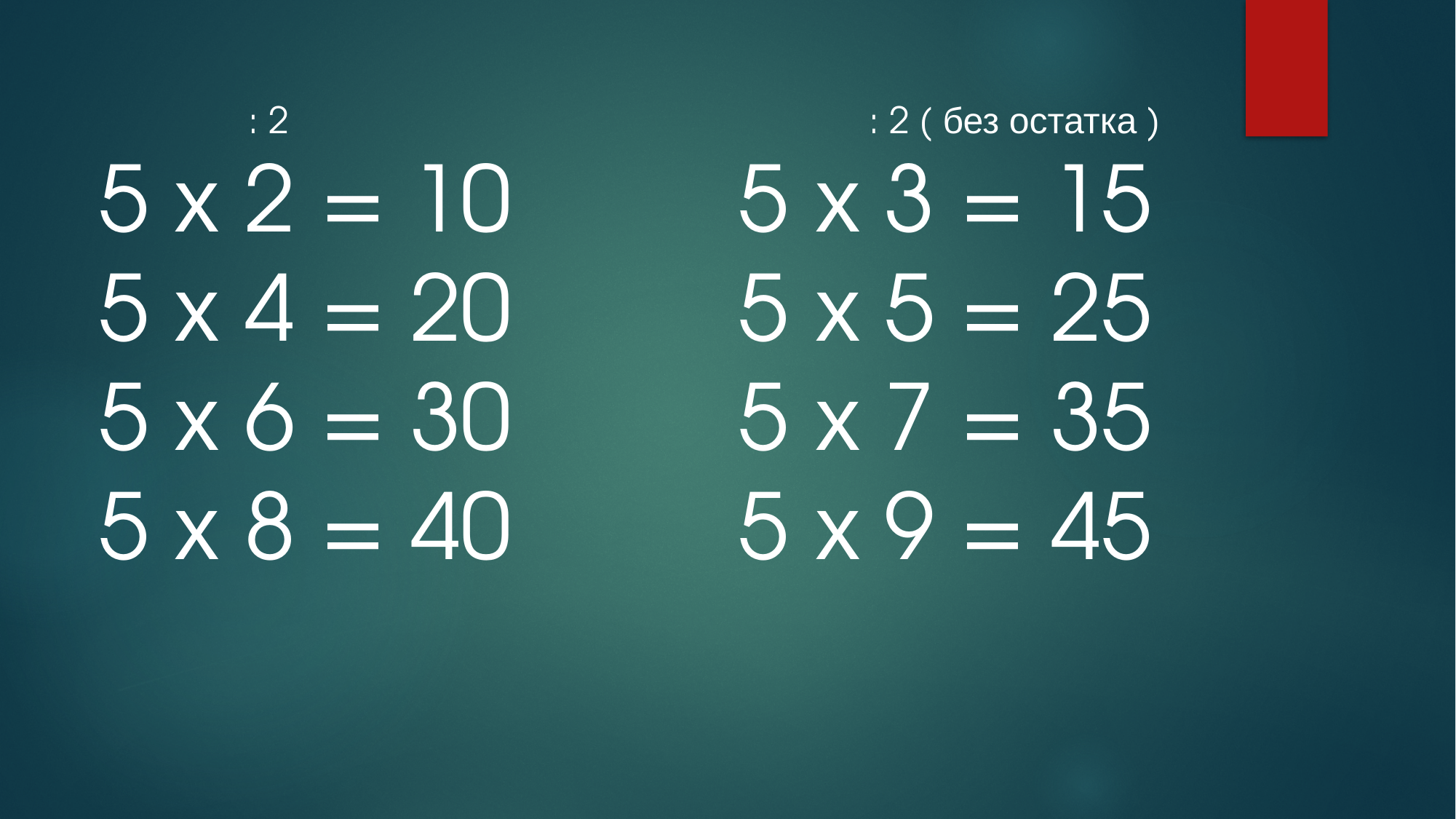

: 2                                                          : 2 ( без остатка )
5 х 2 = 10         5 х 3 = 15
5 х 4 = 20         5 х 5 = 25
5 х 6 = 30         5 х 7 = 35
5 х 8 = 40         5 х 9 = 45